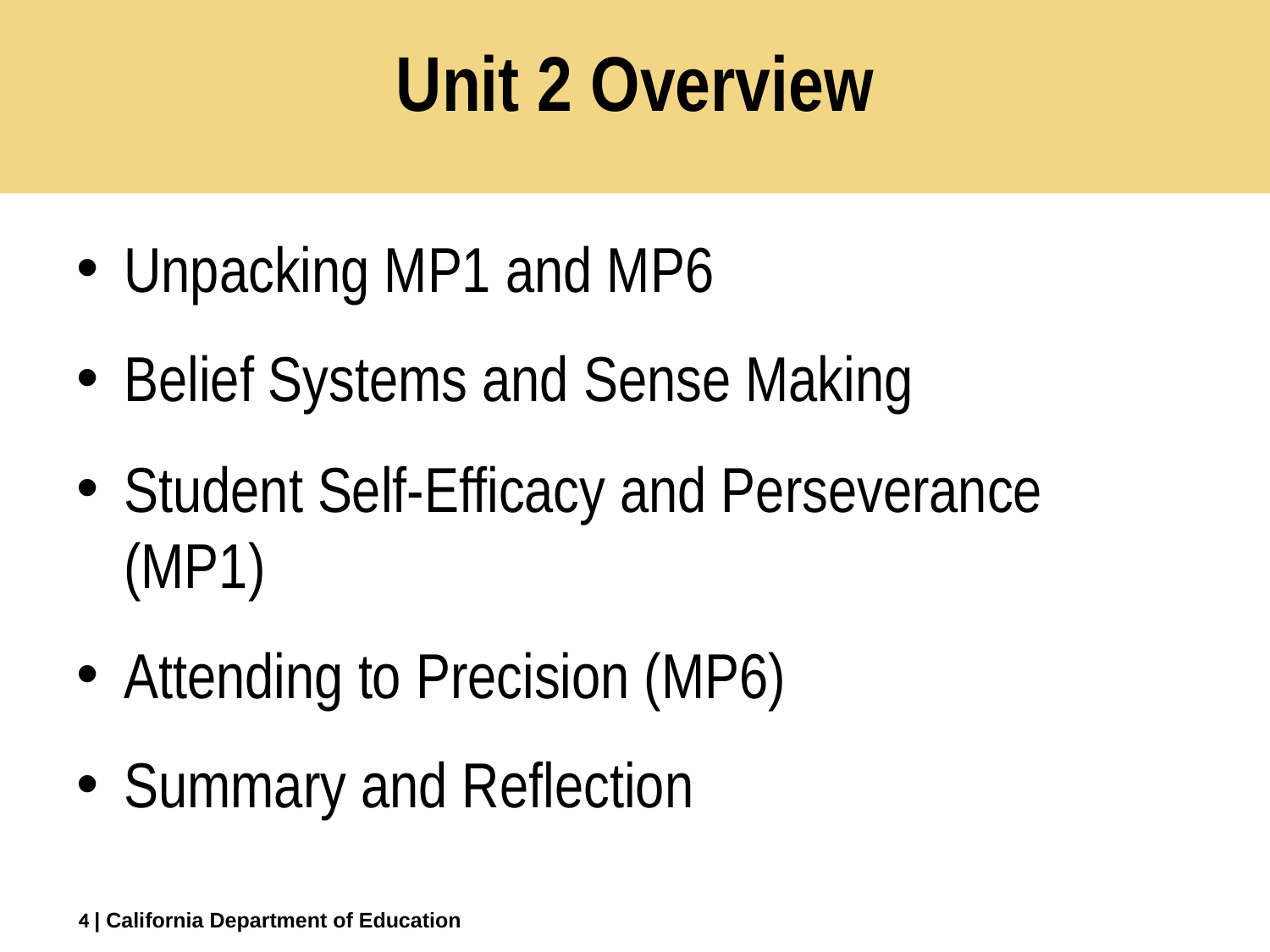

# Unit 2 Overview
Unpacking MP1 and MP6
Belief Systems and Sense Making
Student Self-Efficacy and Perseverance (MP1)
Attending to Precision (MP6)
Summary and Reflection
4
4
| California Department of Education